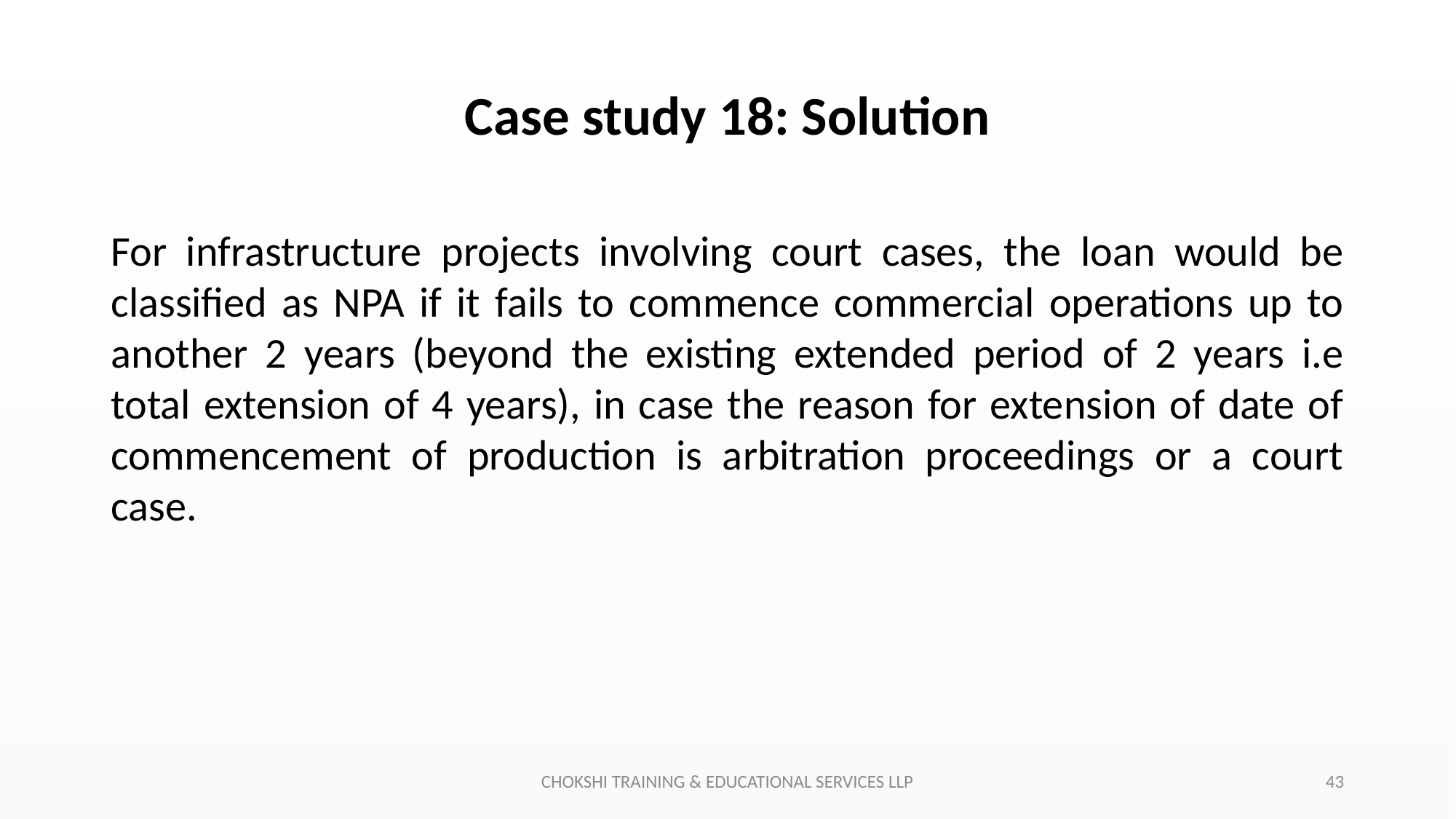

# Case study 18: Solution
For infrastructure projects involving court cases, the loan would be classified as NPA if it fails to commence commercial operations up to another 2 years (beyond the existing extended period of 2 years i.e total extension of 4 years), in case the reason for extension of date of commencement of production is arbitration proceedings or a court case.

CHOKSHI TRAINING & EDUCATIONAL SERVICES LLP
43